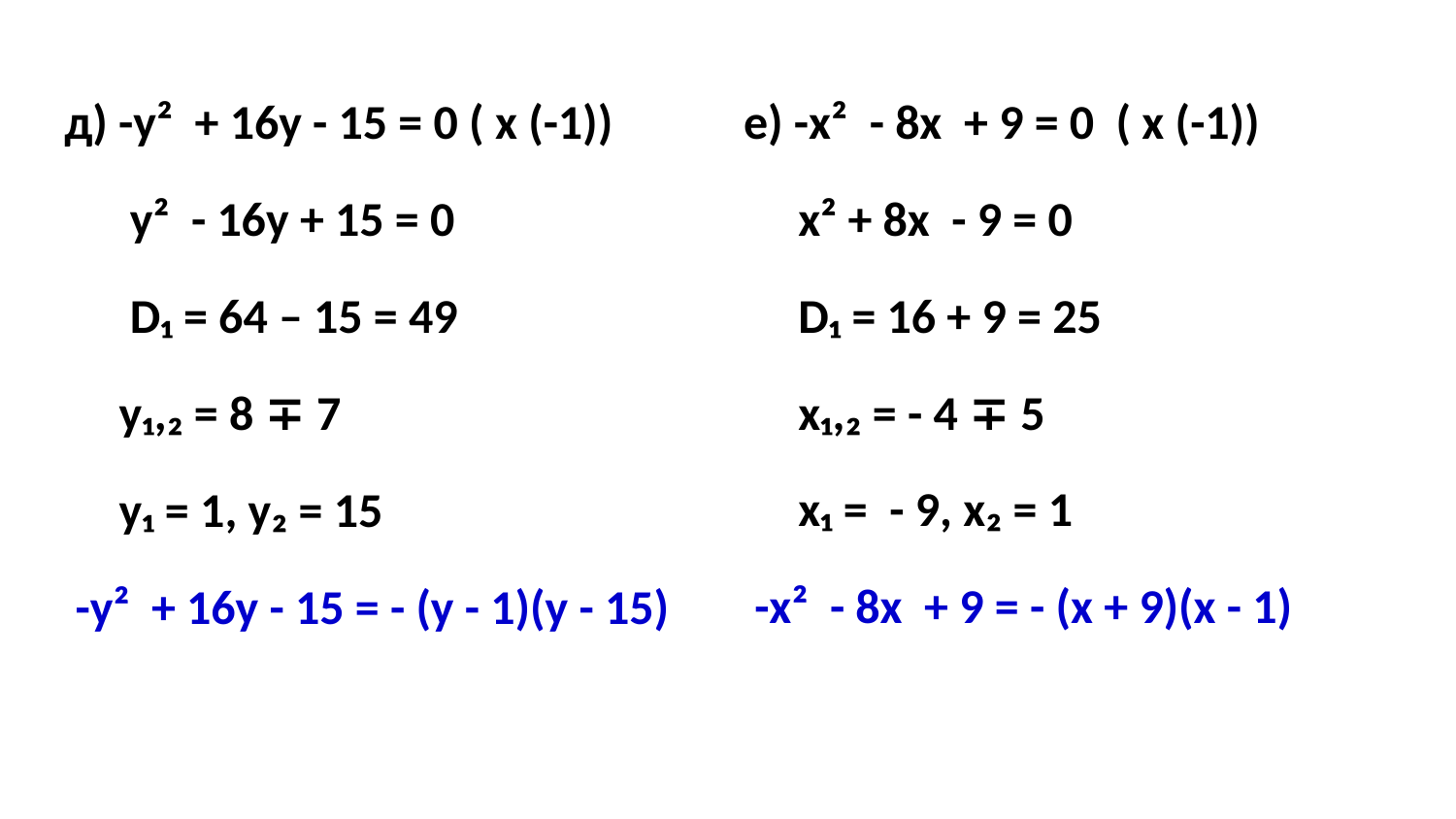

д) -у²  + 16у - 15 = 0 ( x (-1))
      у²  - 16у + 15 = 0
      D₁ = 64 – 15 = 49
     у₁,₂ = 8 ∓ 7
     у₁ = 1, у₂ = 15
 -у²  + 16у - 15 = - (у - 1)(у - 15)
е) -х²  - 8х  + 9 = 0  ( x (-1))
     х² + 8х  - 9 = 0
     D₁ = 16 + 9 = 25
     х₁,₂ = - 4 ∓ 5
     х₁ =  - 9, х₂ = 1
 -х²  - 8х  + 9 = - (х + 9)(х - 1)